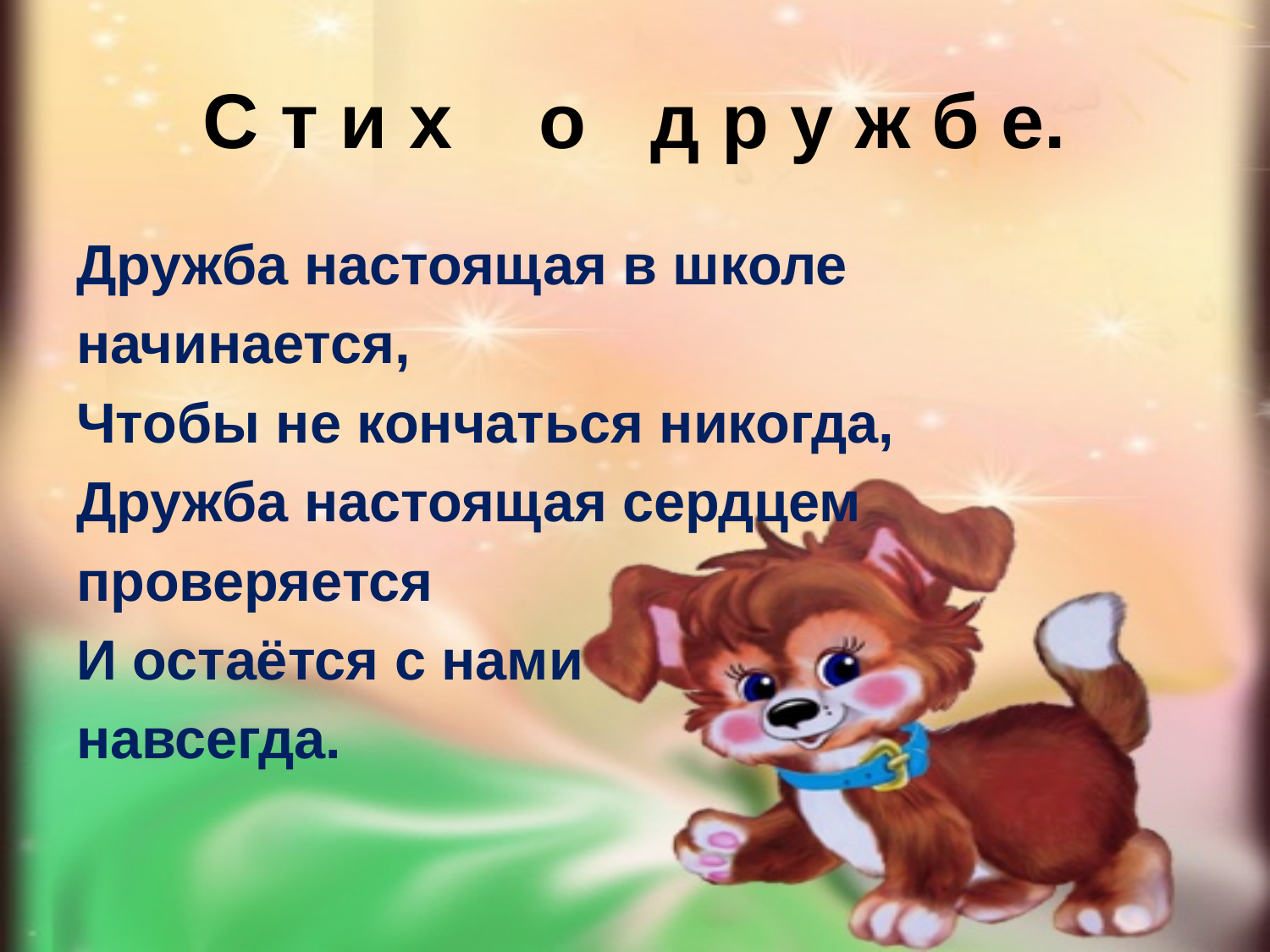

# С т и х    о   д р у ж б е.
Дружба настоящая в школе
начинается,
Чтобы не кончаться никогда,
Дружба настоящая сердцем
проверяется
И остаётся с нами
навсегда.